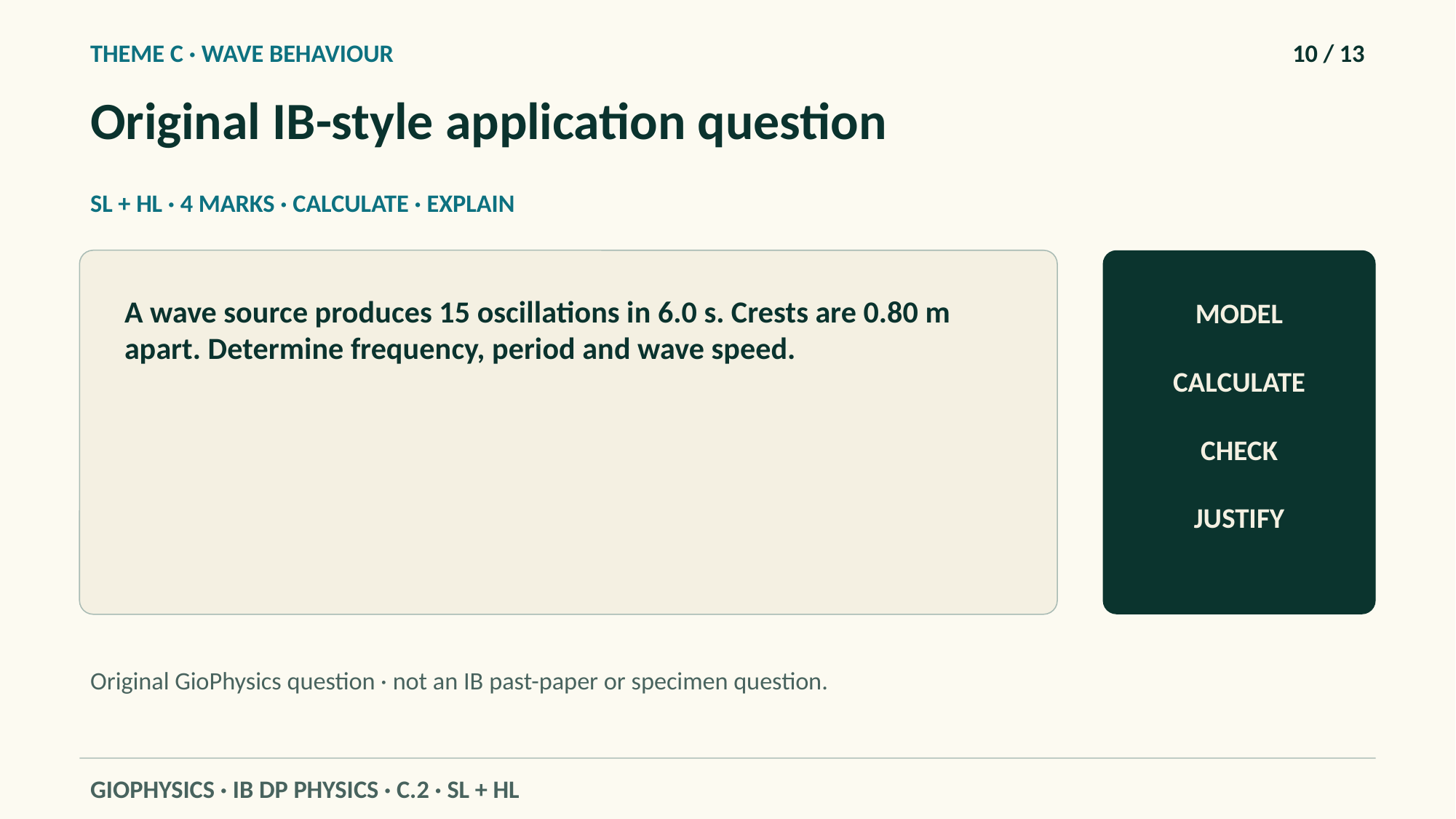

THEME C · WAVE BEHAVIOUR
10 / 13
Original IB-style application question
SL + HL · 4 MARKS · CALCULATE · EXPLAIN

A wave source produces 15 oscillations in 6.0 s. Crests are 0.80 m apart. Determine frequency, period and wave speed.
MODEL

CALCULATE

CHECK

JUSTIFY
Original GioPhysics question · not an IB past-paper or specimen question.

GIOPHYSICS · IB DP PHYSICS · C.2 · SL + HL